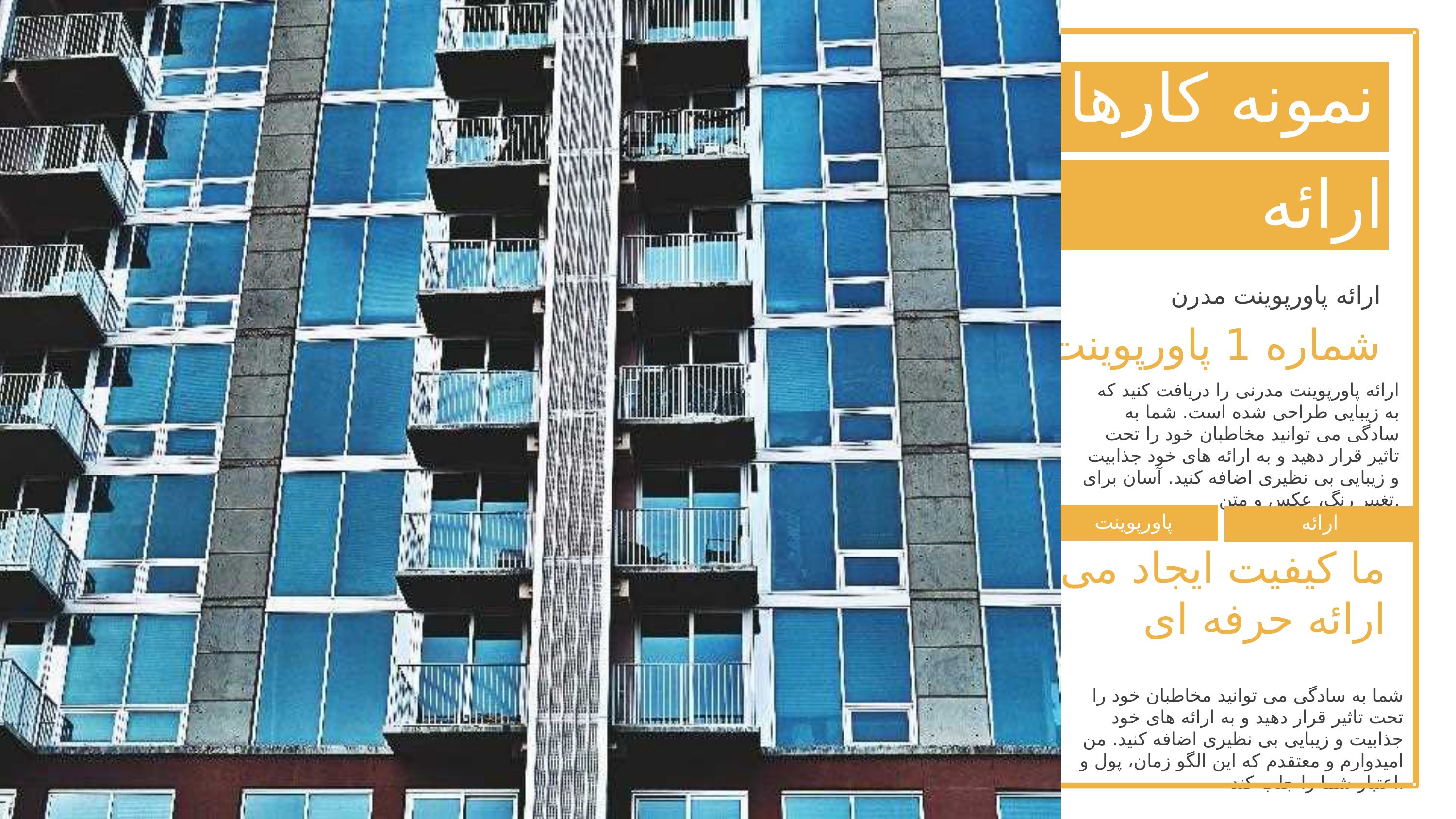

نمونه کارها

ارائه
ارائه پاورپوینت مدرن
شماره 1 پاورپوینت
ارائه پاورپوینت مدرنی را دریافت کنید که به زیبایی طراحی شده است. شما به سادگی می توانید مخاطبان خود را تحت تاثیر قرار دهید و به ارائه های خود جذابیت و زیبایی بی نظیری اضافه کنید. آسان برای تغییر رنگ، عکس و متن.

پاورپوینت

ارائه

MODERN
ما کیفیت ایجاد می کنیم
ارائه حرفه ای
شما به سادگی می توانید مخاطبان خود را تحت تاثیر قرار دهید و به ارائه های خود جذابیت و زیبایی بی نظیری اضافه کنید. من امیدوارم و معتقدم که این الگو زمان، پول و اعتبار شما را جلب کند.